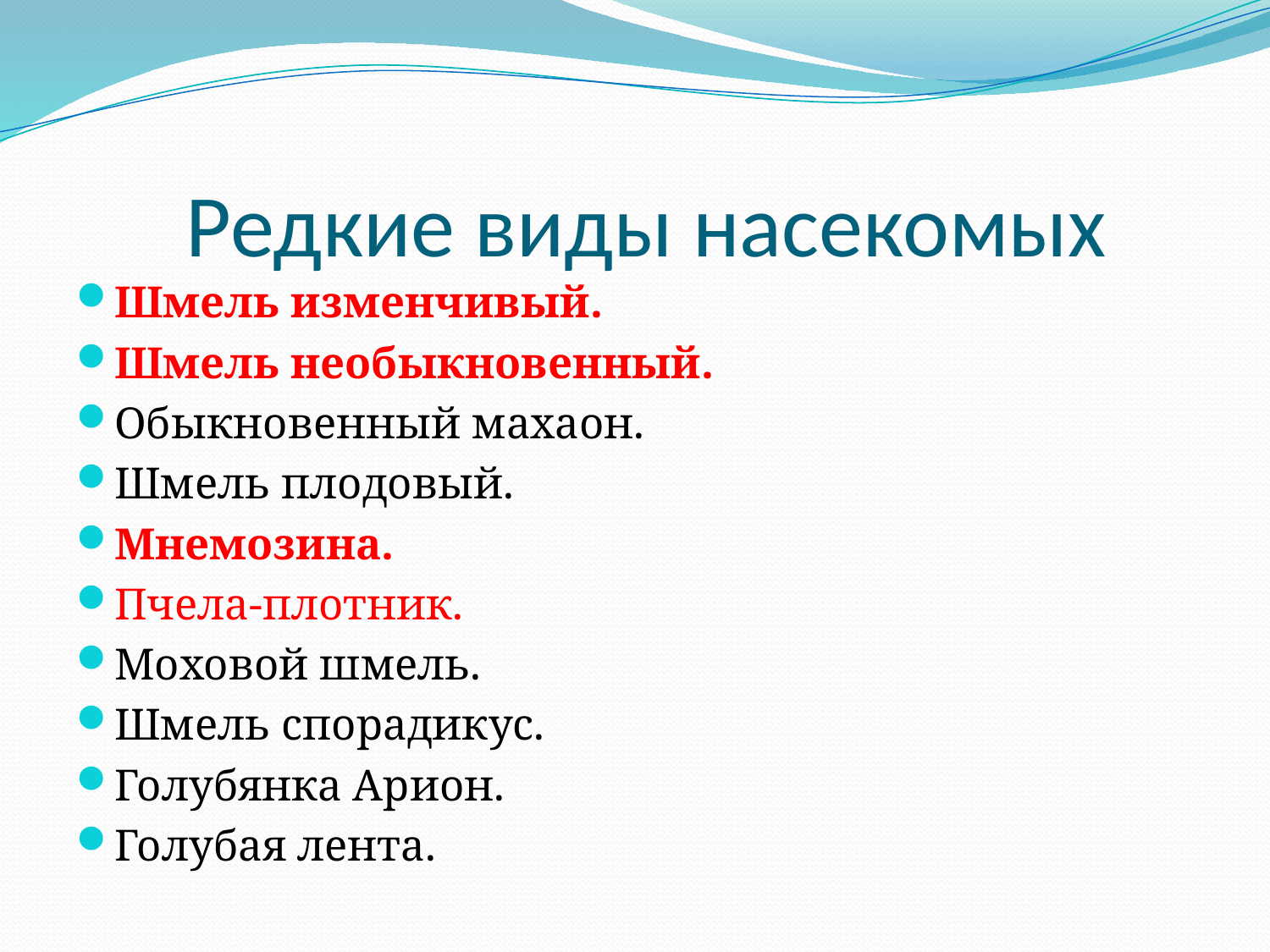

# Редкие виды насекомых
Шмель изменчивый.
Шмель необыкновенный.
Обыкновенный махаон.
Шмель плодовый.
Мнемозина.
Пчела-плотник.
Моховой шмель.
Шмель спорадикус.
Голубянка Арион.
Голубая лента.